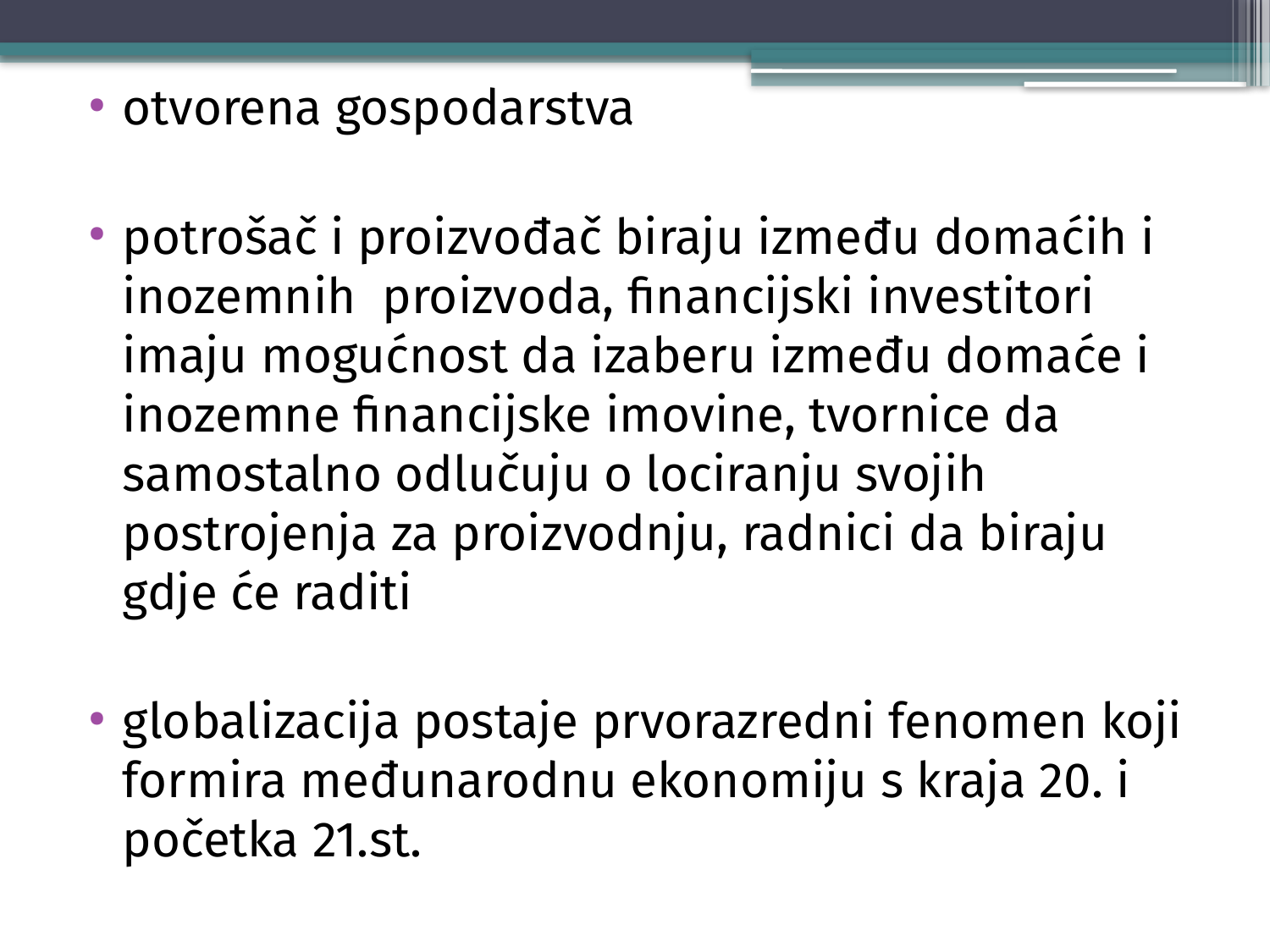

otvorena gospodarstva

potrošač i proizvođač biraju između domaćih i inozemnih  proizvoda, financijski investitori imaju mogućnost da izaberu između domaće i inozemne financijske imovine, tvornice da samostalno odlučuju o lociranju svojih postrojenja za proizvodnju, radnici da biraju gdje će raditi

globalizacija postaje prvorazredni fenomen koji formira međunarodnu ekonomiju s kraja 20. i početka 21.st.